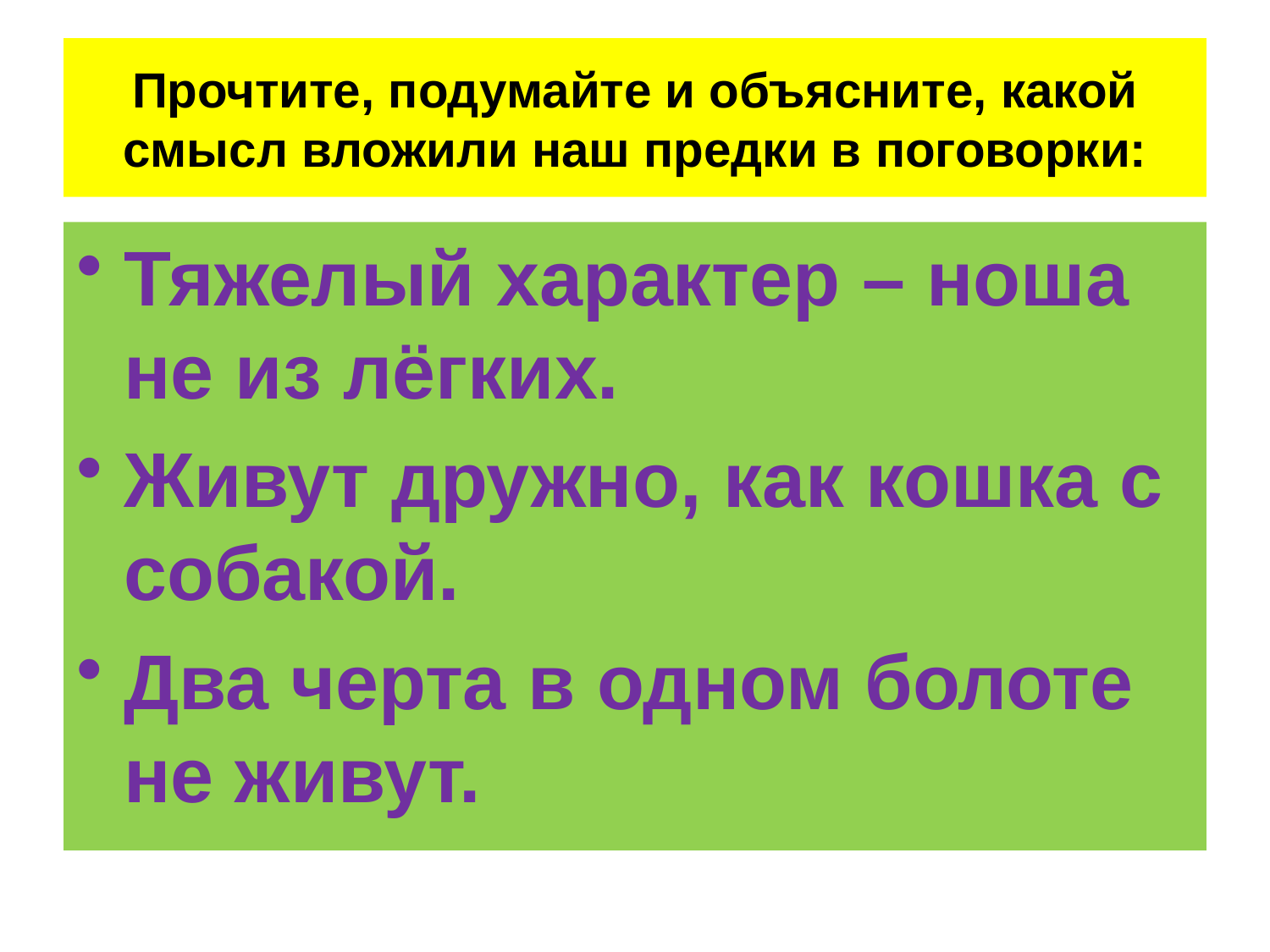

# Прочтите, подумайте и объясните, какой смысл вложили наш предки в поговорки:
Тяжелый характер – ноша не из лёгких.
Живут дружно, как кошка с собакой.
Два черта в одном болоте не живут.